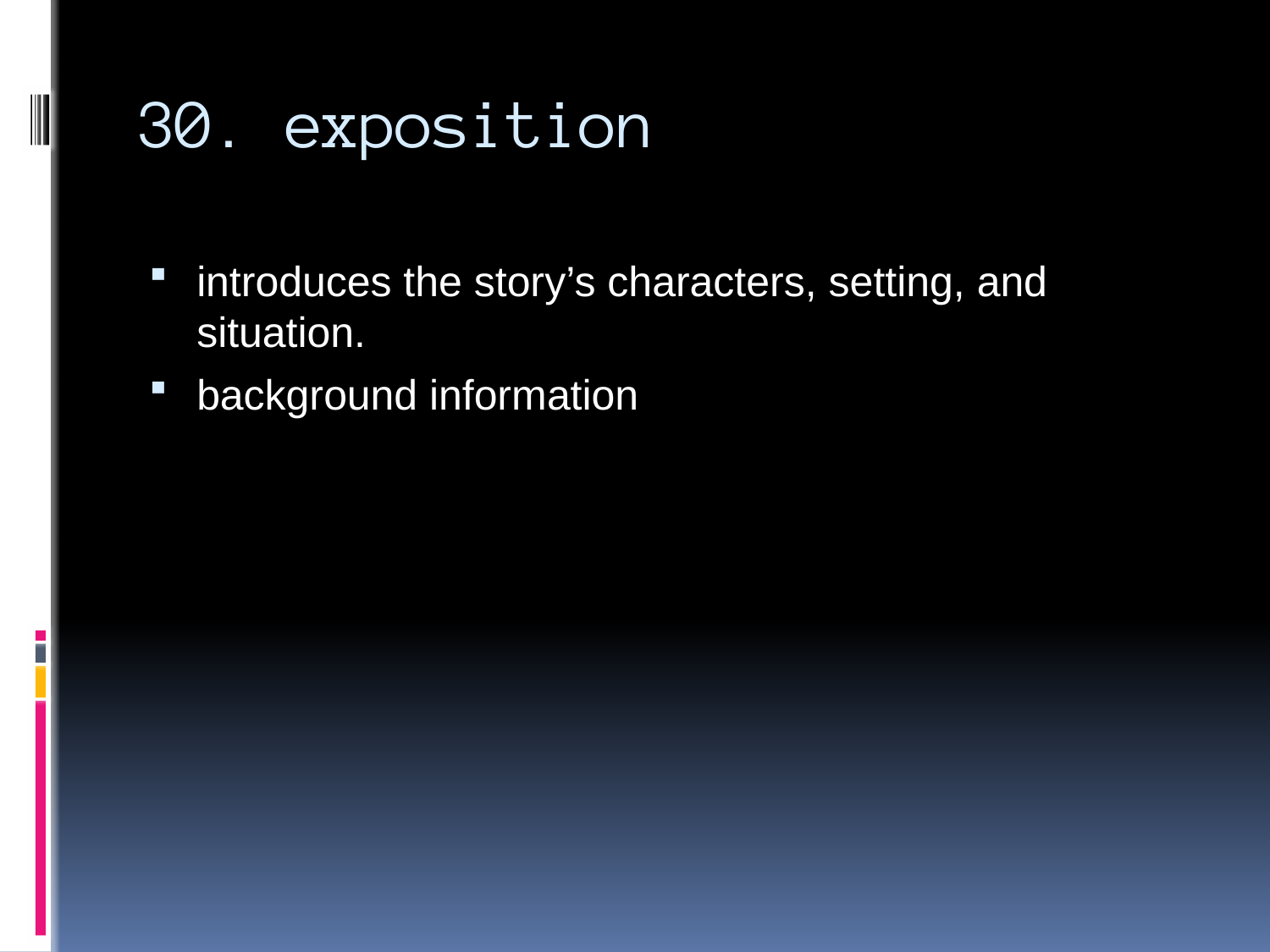

# 30. exposition
introduces the story’s characters, setting, and situation.
background information